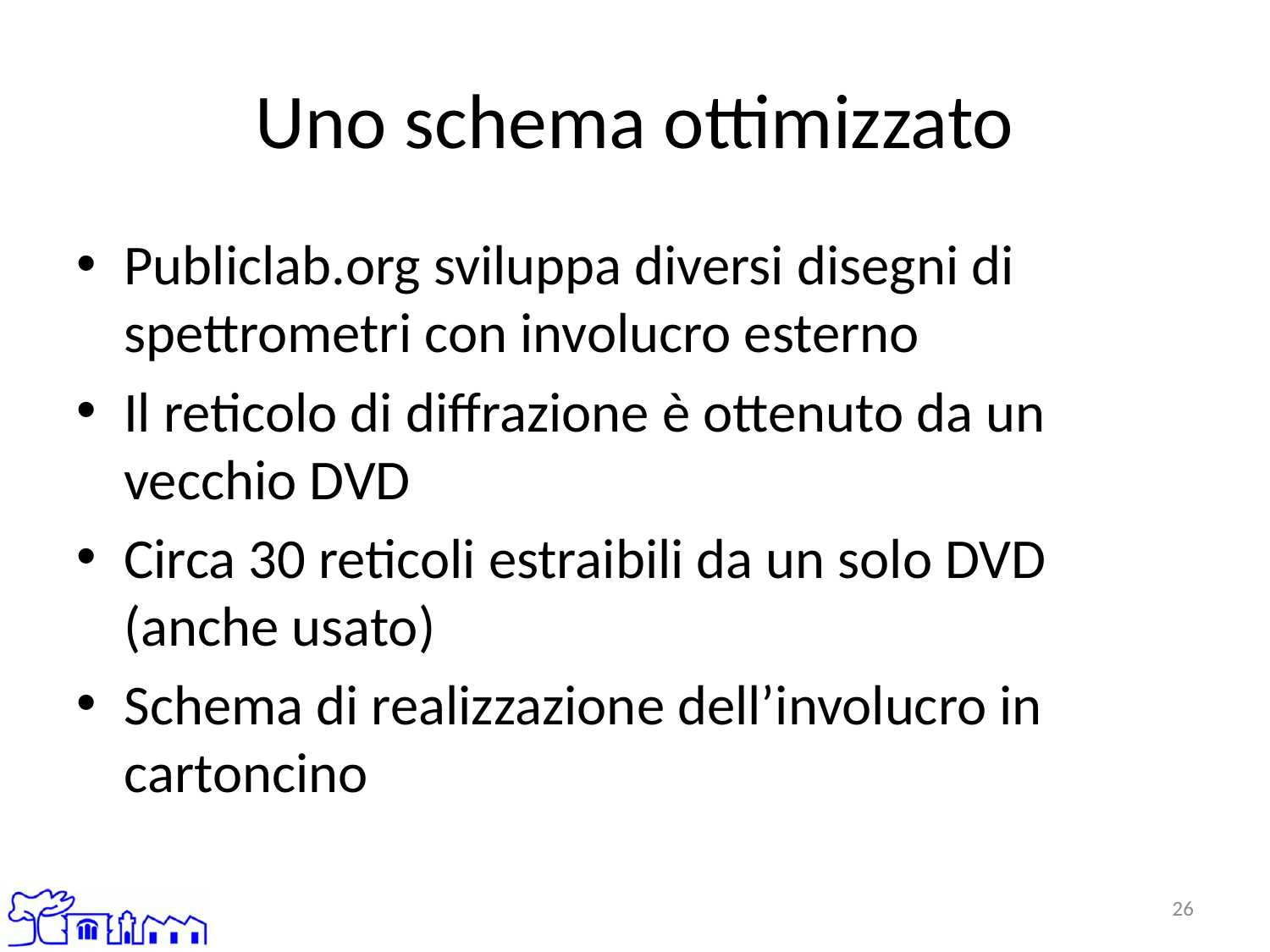

# Uno schema ottimizzato
Publiclab.org sviluppa diversi disegni di spettrometri con involucro esterno
Il reticolo di diffrazione è ottenuto da un vecchio DVD
Circa 30 reticoli estraibili da un solo DVD (anche usato)
Schema di realizzazione dell’involucro in cartoncino
26